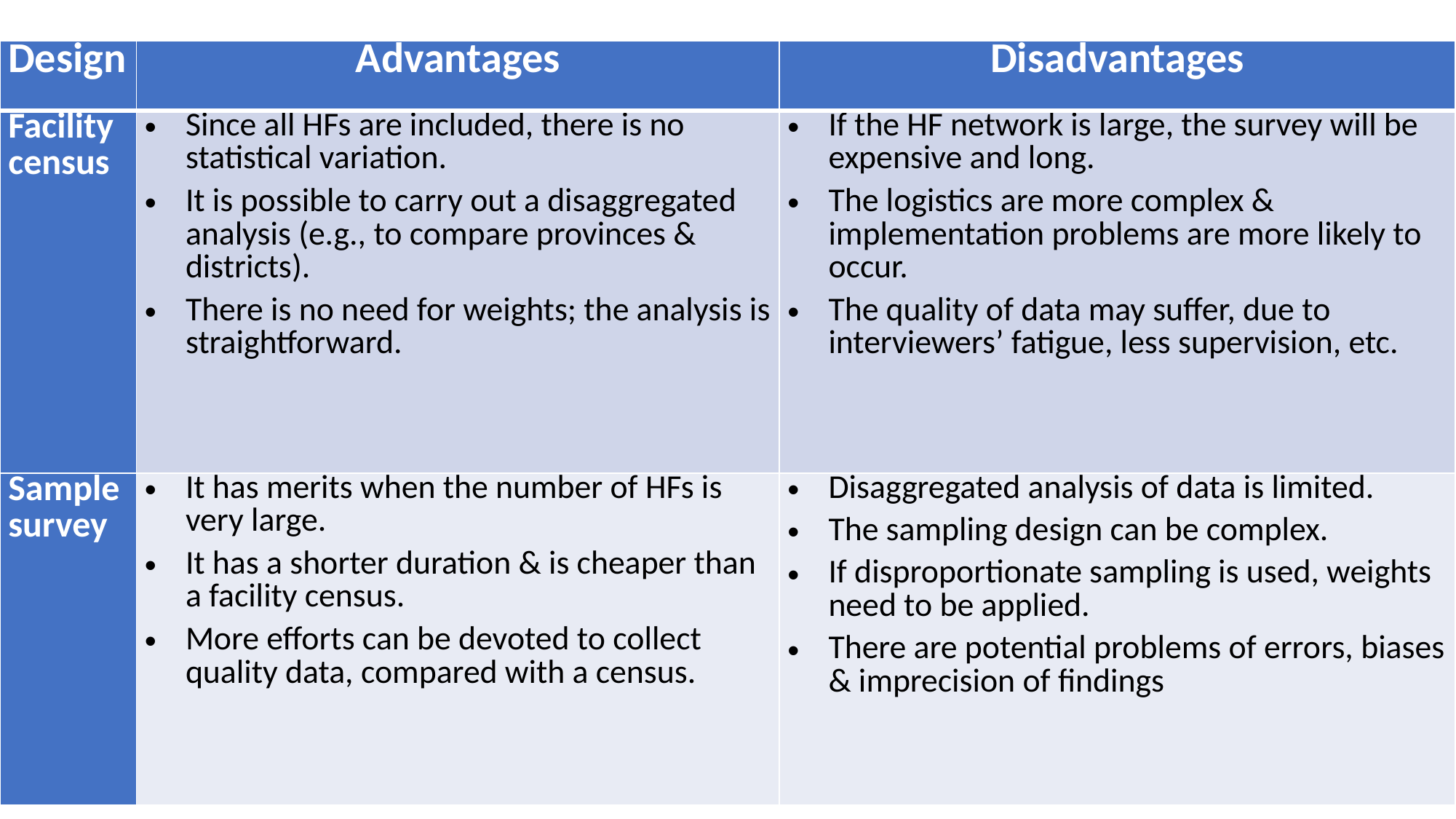

| Design | Advantages | Disadvantages |
| --- | --- | --- |
| Facility census | Since all HFs are included, there is no statistical variation. It is possible to carry out a disaggregated analysis (e.g., to compare provinces & districts). There is no need for weights; the analysis is straightforward. | If the HF network is large, the survey will be expensive and long. The logistics are more complex & implementation problems are more likely to occur. The quality of data may suffer, due to interviewers’ fatigue, less supervision, etc. |
| Sample survey | It has merits when the number of HFs is very large. It has a shorter duration & is cheaper than a facility census. More efforts can be devoted to collect quality data, compared with a census. | Disaggregated analysis of data is limited. The sampling design can be complex. If disproportionate sampling is used, weights need to be applied. There are potential problems of errors, biases & imprecision of findings |
4